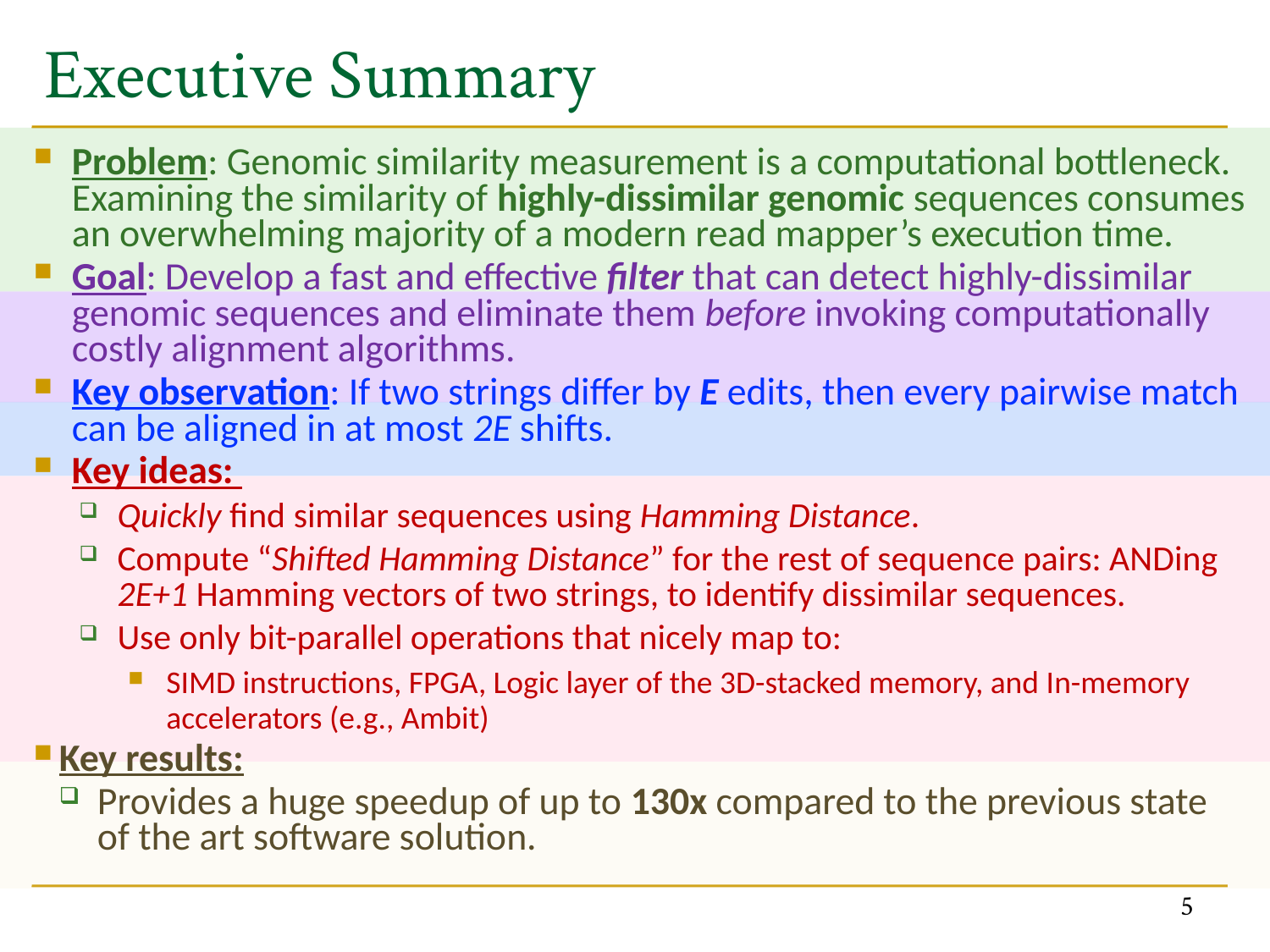

# Executive Summary

Problem: Genomic similarity measurement is a computational bottleneck. Examining the similarity of highly-dissimilar genomic sequences consumes an overwhelming majority of a modern read mapper’s execution time.
Goal: Develop a fast and effective filter that can detect highly-dissimilar genomic sequences and eliminate them before invoking computationally costly alignment algorithms.
Key observation: If two strings differ by E edits, then every pairwise match can be aligned in at most 2E shifts.
Key ideas:
Quickly find similar sequences using Hamming Distance.
Compute “Shifted Hamming Distance” for the rest of sequence pairs: ANDing 2E+1 Hamming vectors of two strings, to identify dissimilar sequences.
Use only bit-parallel operations that nicely map to:
SIMD instructions, FPGA, Logic layer of the 3D-stacked memory, and In-memory accelerators (e.g., Ambit)
Key results:
Provides a huge speedup of up to 130x compared to the previous state of the art software solution.

 5